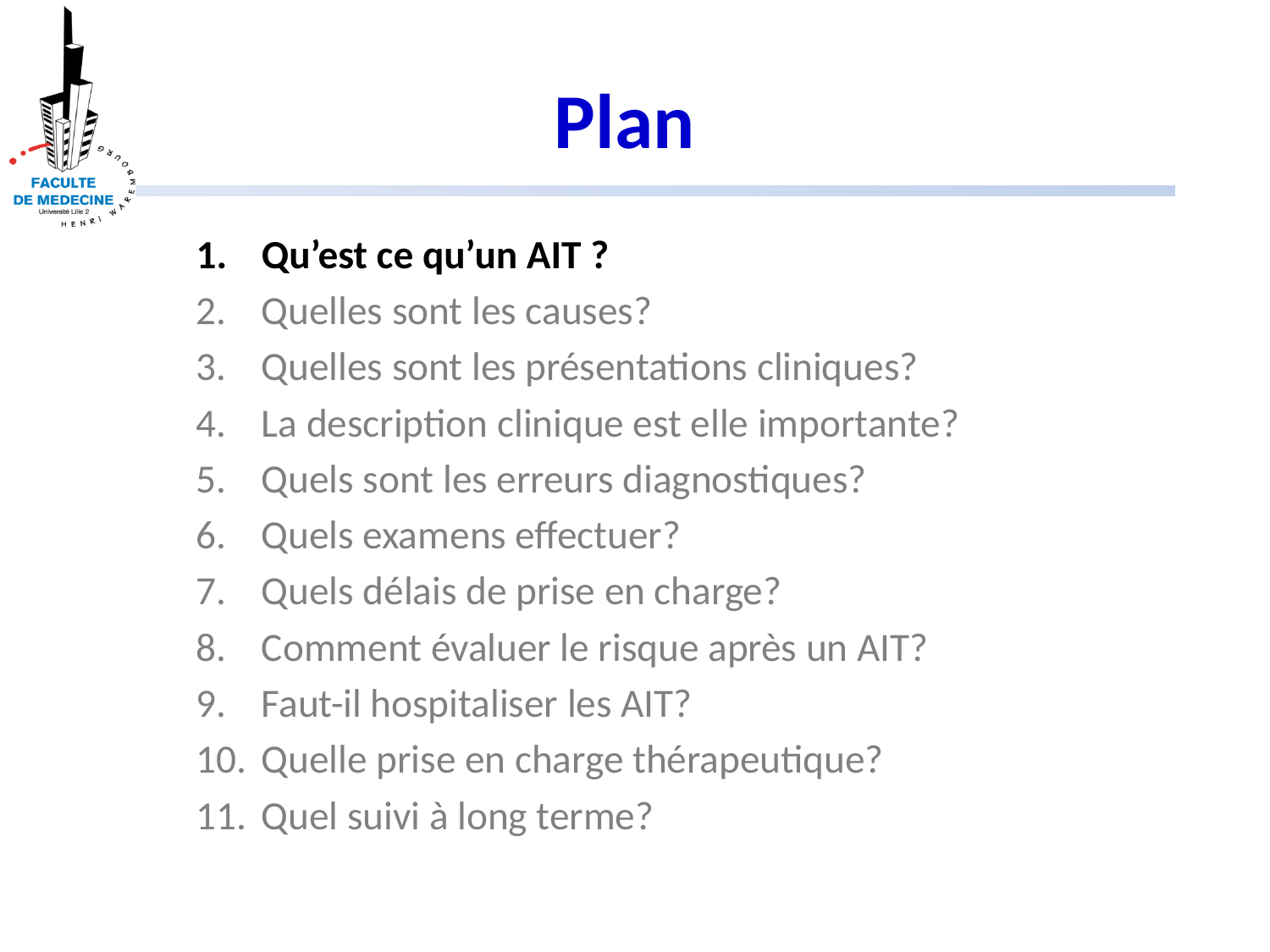

# Plan
Qu’est ce qu’un AIT ?
Quelles sont les causes?
Quelles sont les présentations cliniques?
La description clinique est elle importante?
Quels sont les erreurs diagnostiques?
Quels examens effectuer?
Quels délais de prise en charge?
Comment évaluer le risque après un AIT?
Faut-il hospitaliser les AIT?
Quelle prise en charge thérapeutique?
Quel suivi à long terme?